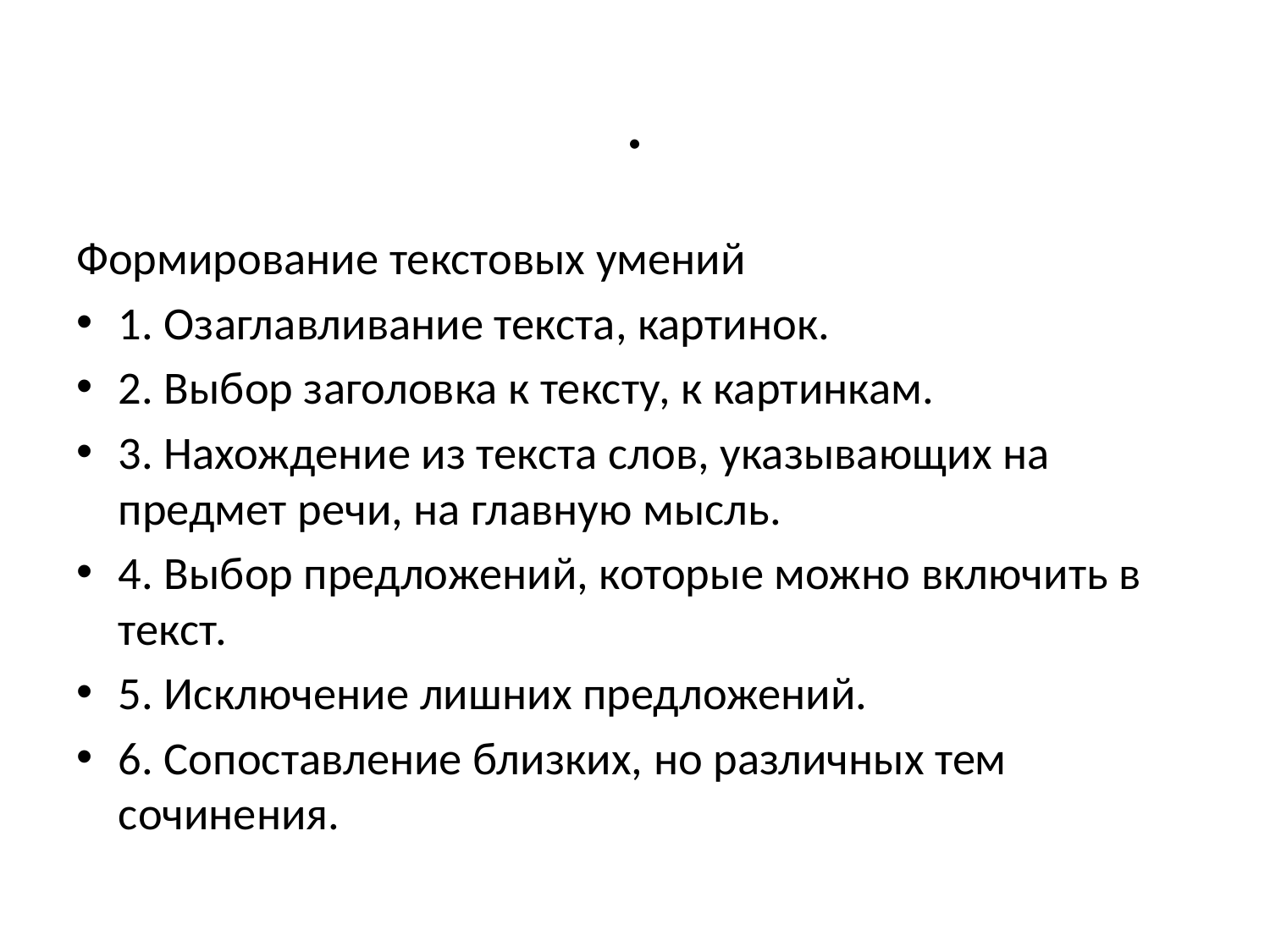

# .
Формирование текстовых умений
1. Озаглавливание текста, картинок.
2. Выбор заголовка к тексту, к картинкам.
3. Нахождение из текста слов, указывающих на предмет речи, на главную мысль.
4. Выбор предложений, которые можно включить в текст.
5. Исключение лишних предложений.
6. Сопоставление близких, но различных тем сочинения.